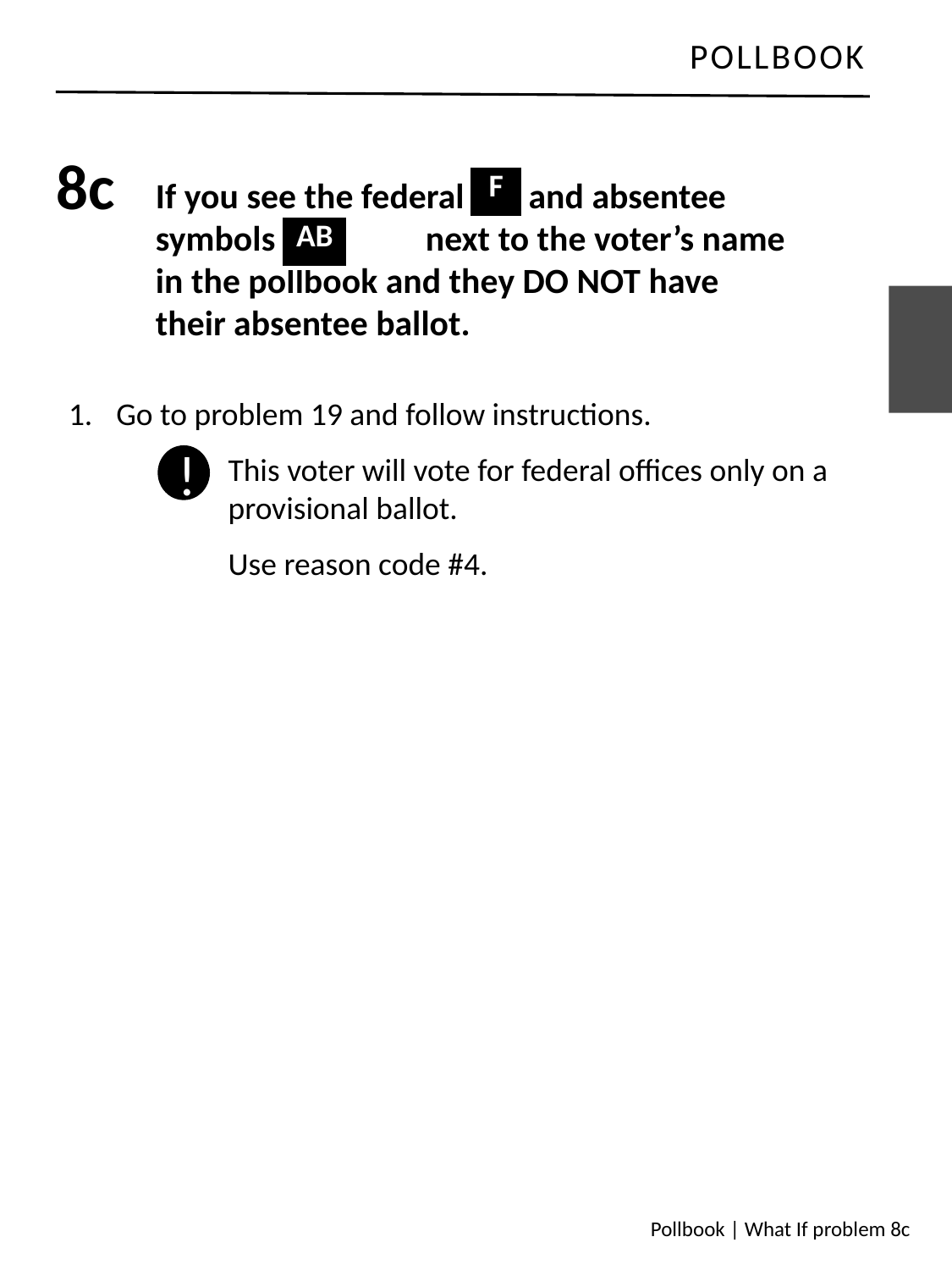

8c
If you see the federal        and absentee symbols 	  next to the voter’s name in the pollbook and they DO NOT have their absentee ballot.

| F |
| --- |
| AB |
| --- |
Go to problem 19 and follow instructions.
This voter will vote for federal offices only on a provisional ballot.
Use reason code #4.
!
Pollbook | What If problem 8c